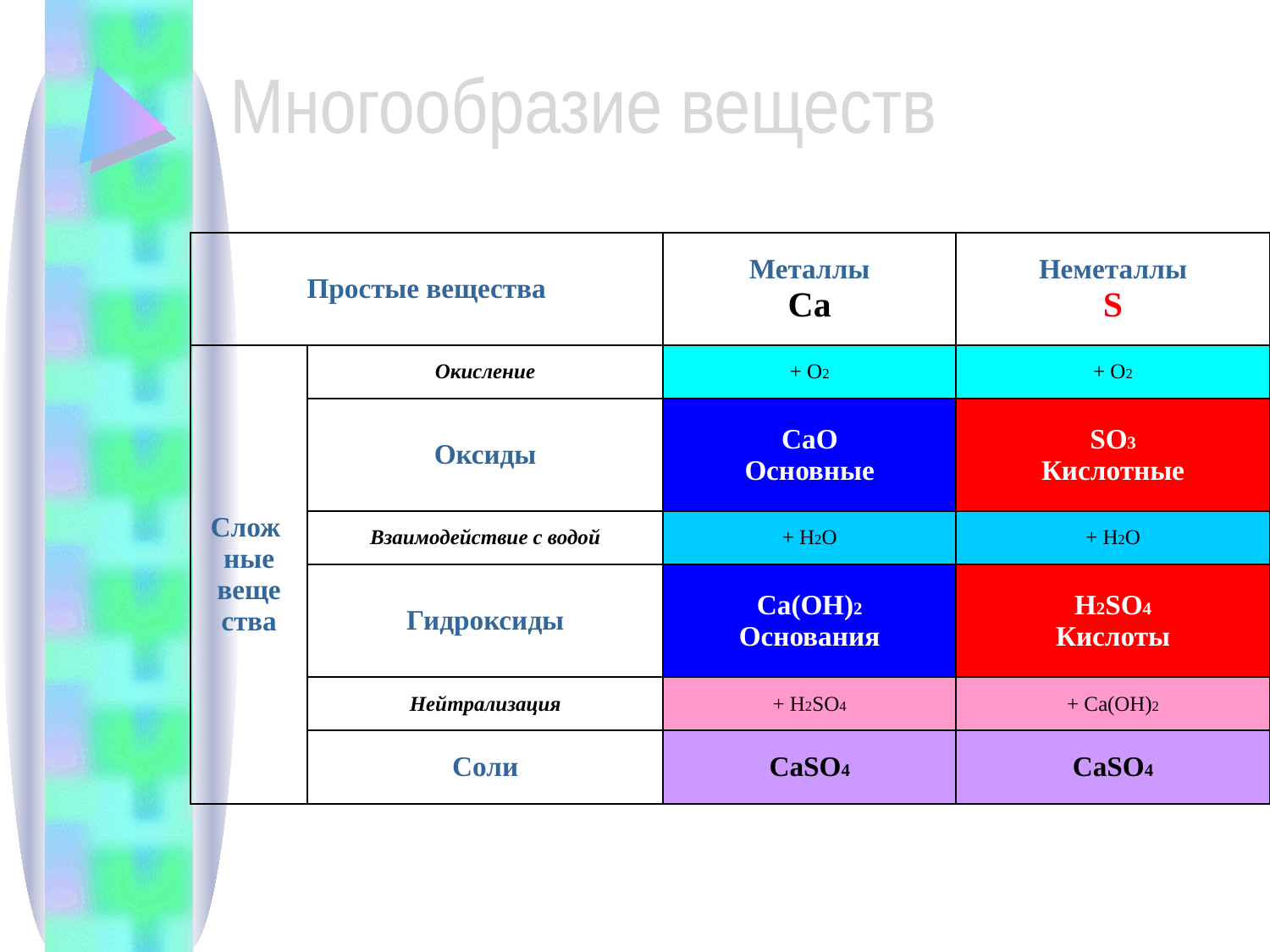

Многообразие веществ
| Простые вещества |  | Металлы Ca | Неметаллы S |
| --- | --- | --- | --- |
| Слож ные веще ства | Окисление | + О2 | + О2 |
|  | Оксиды | CaO Основные | SO3 Кислотные |
|  | Взаимодействие с водой | + H2O | + H2O |
|  | Гидроксиды | Ca(OH)2 Основания | H2SO4 Кислоты |
|  | Нейтрализация | + H2SO4 | + Ca(OH)2 |
|  | Соли | CaSO4 | CaSO4 |